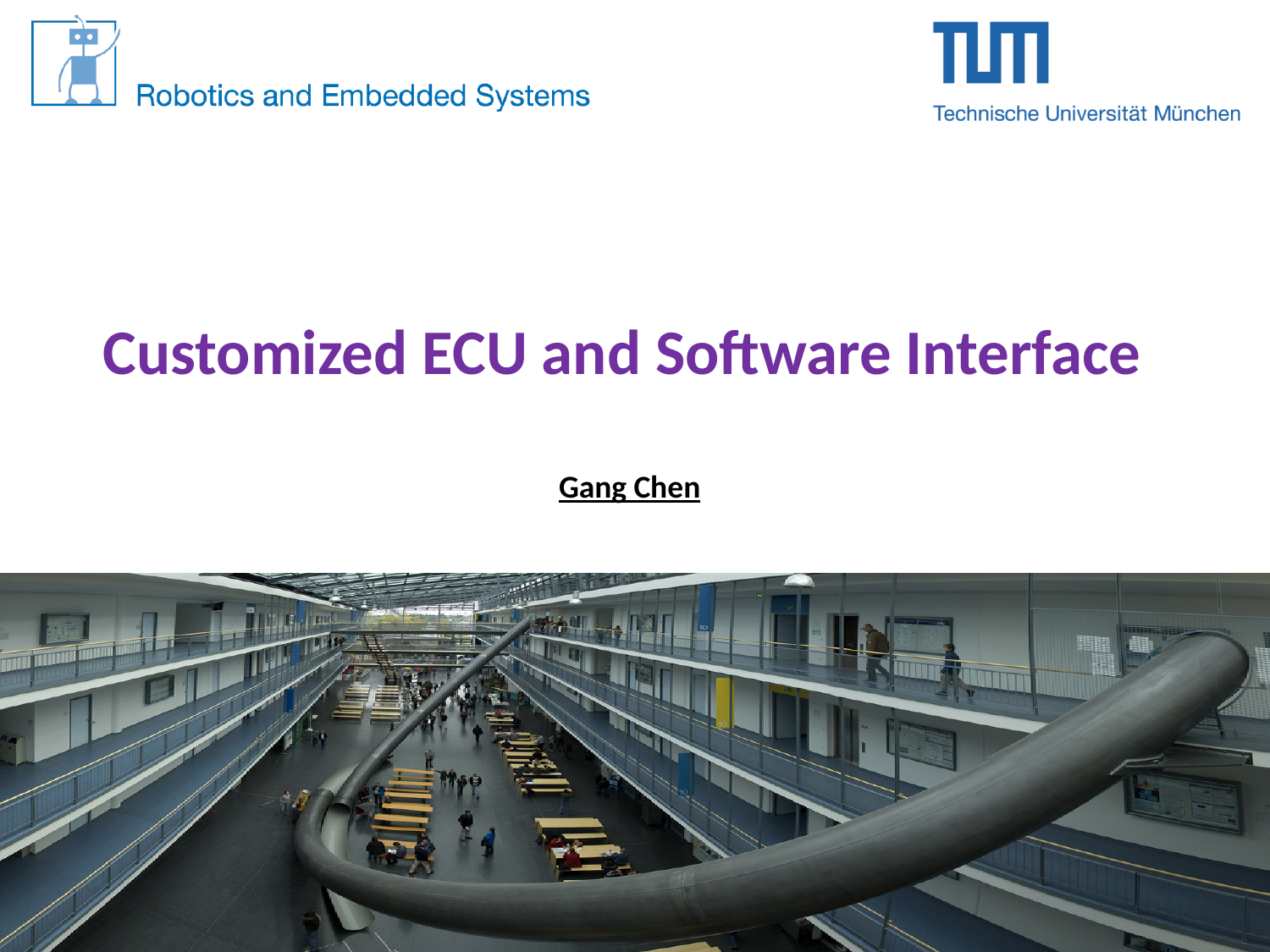

# Customized ECU and Software Interface
Gang Chen